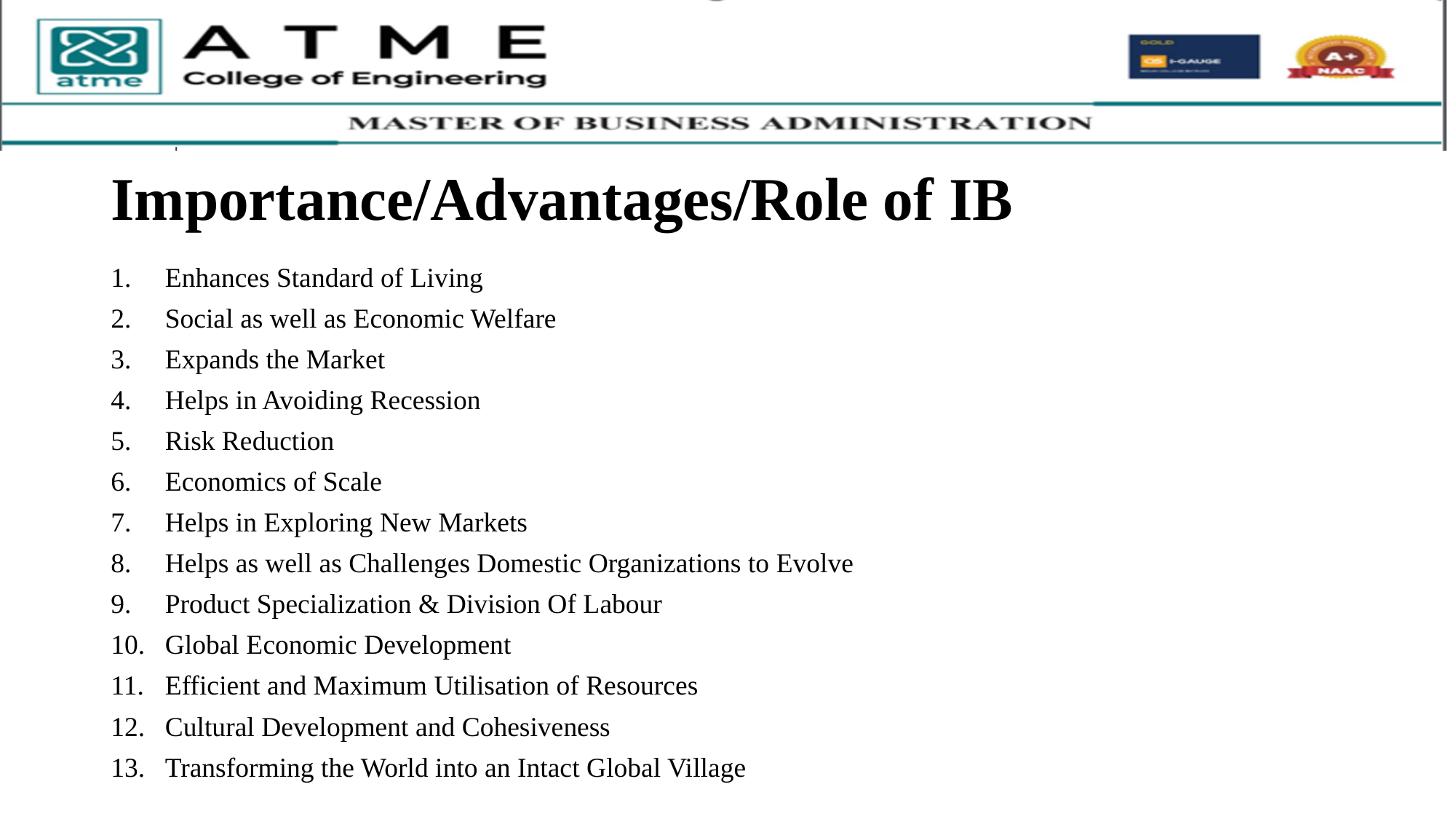

# Importance/Advantages/Role of IB
Enhances Standard of Living
Social as well as Economic Welfare
Expands the Market
Helps in Avoiding Recession
Risk Reduction
Economics of Scale
Helps in Exploring New Markets
Helps as well as Challenges Domestic Organizations to Evolve
Product Specialization & Division Of Labour
Global Economic Development
Efficient and Maximum Utilisation of Resources
Cultural Development and Cohesiveness
Transforming the World into an Intact Global Village